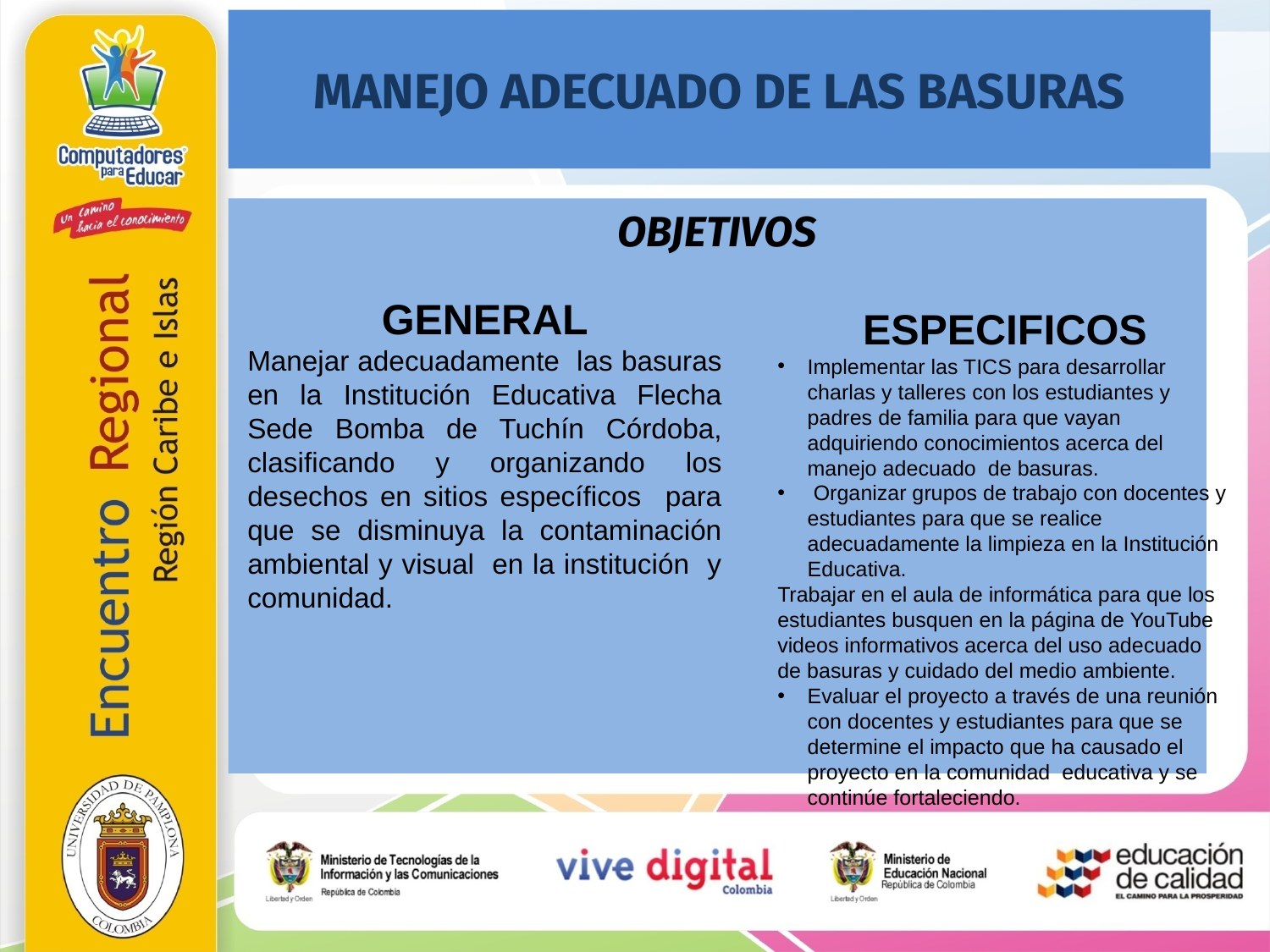

# MANEJO ADECUADO DE LAS BASURAS
OBJETIVOS

GENERAL
Manejar adecuadamente  las basuras en la Institución Educativa Flecha Sede Bomba de Tuchín Córdoba, clasificando y organizando los desechos en sitios específicos  para que se disminuya la contaminación ambiental y visual  en la institución  y comunidad.

ESPECIFICOS
Implementar las TICS para desarrollar  charlas y talleres con los estudiantes y padres de familia para que vayan adquiriendo conocimientos acerca del  manejo adecuado  de basuras.
 Organizar grupos de trabajo con docentes y estudiantes para que se realice adecuadamente la limpieza en la Institución  Educativa.
Trabajar en el aula de informática para que los estudiantes busquen en la página de YouTube videos informativos acerca del uso adecuado  de basuras y cuidado del medio ambiente.
Evaluar el proyecto a través de una reunión con docentes y estudiantes para que se determine el impacto que ha causado el proyecto en la comunidad  educativa y se continúe fortaleciendo.